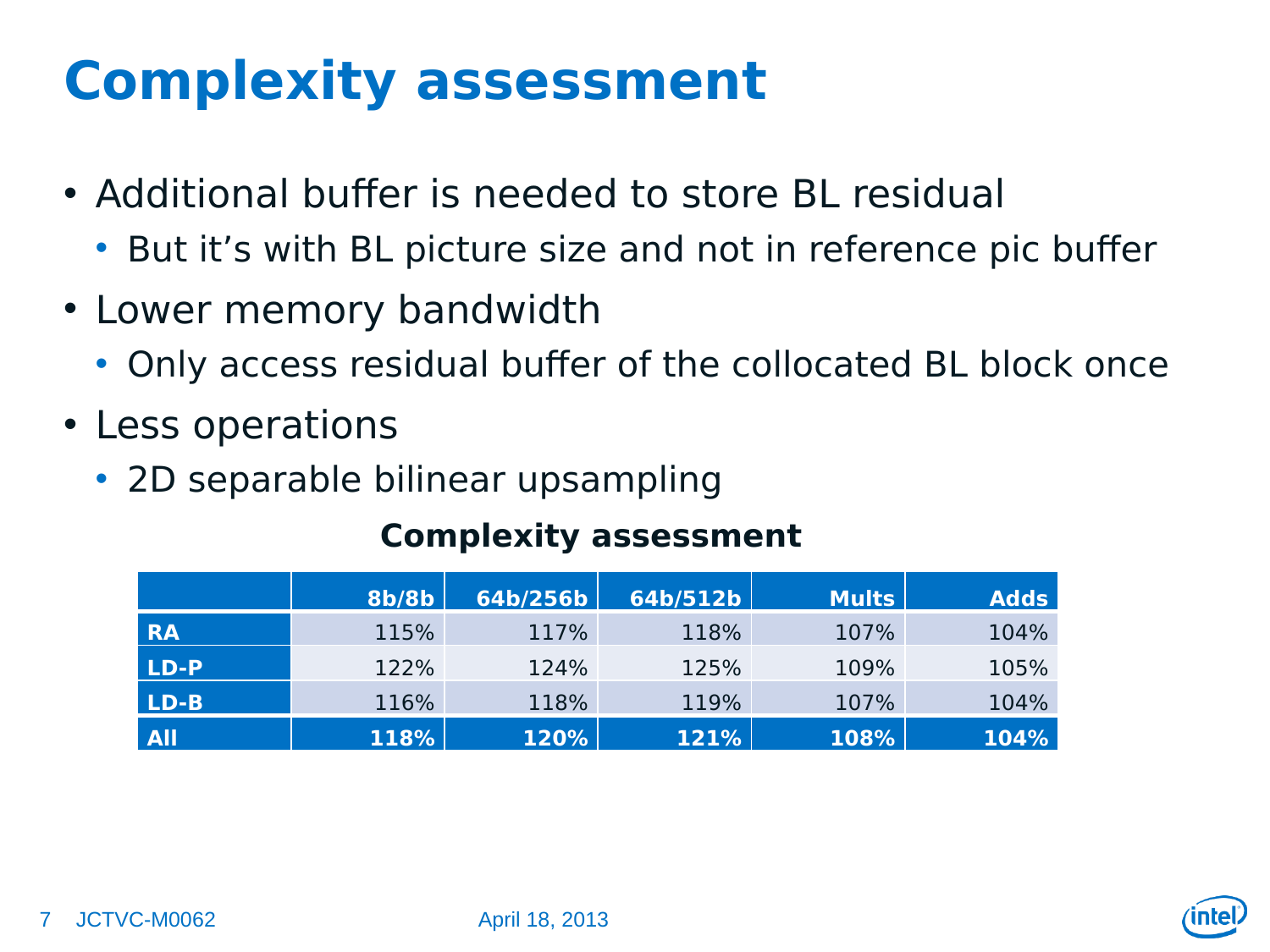

# Complexity assessment
Additional buffer is needed to store BL residual
But it’s with BL picture size and not in reference pic buffer
Lower memory bandwidth
Only access residual buffer of the collocated BL block once
Less operations
2D separable bilinear upsampling

Complexity assessment
|  | 8b/8b | 64b/256b | 64b/512b | Mults | Adds |
| --- | --- | --- | --- | --- | --- |
| RA | 115% | 117% | 118% | 107% | 104% |
| LD-P | 122% | 124% | 125% | 109% | 105% |
| LD-B | 116% | 118% | 119% | 107% | 104% |
| All | 118% | 120% | 121% | 108% | 104% |
7
JCTVC-M0062
April 18, 2013